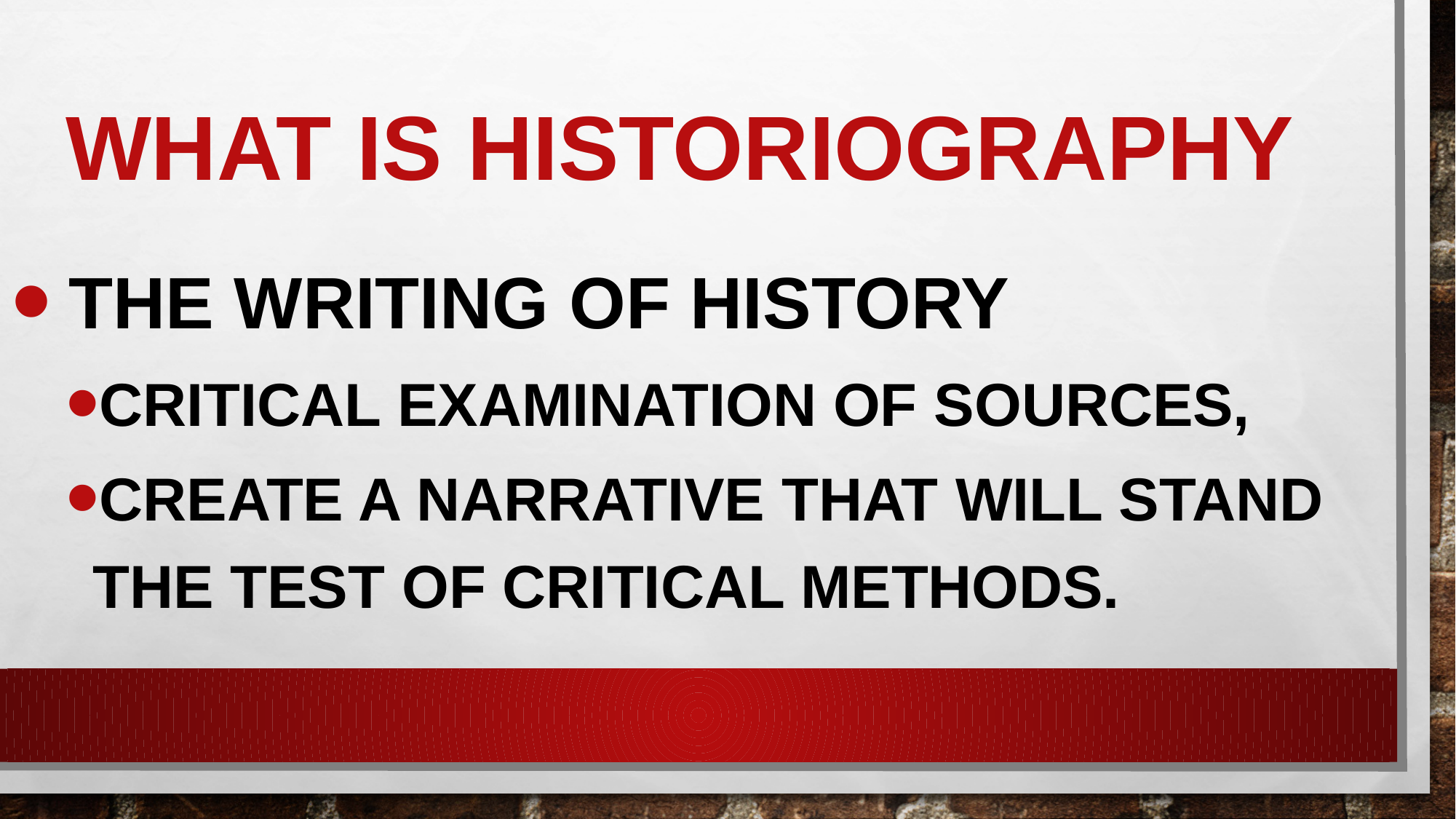

# What is Historiography
 the writing of history
critical examination of sources,
Create a narrative that will stand the test of critical methods.